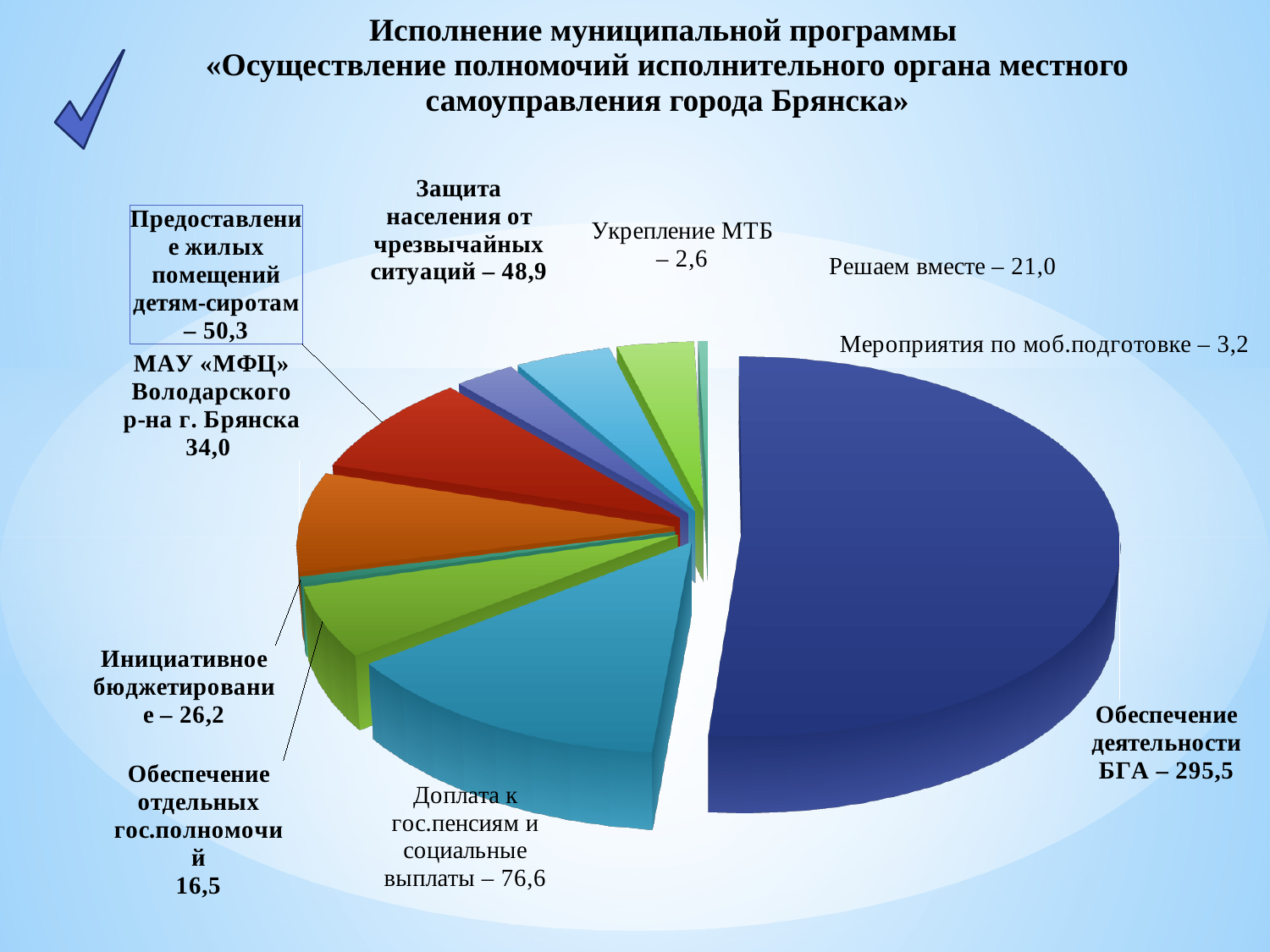

# Исполнение муниципальной программы «Осуществление полномочий исполнительного органа местного самоуправления города Брянска»

[unsupported chart]